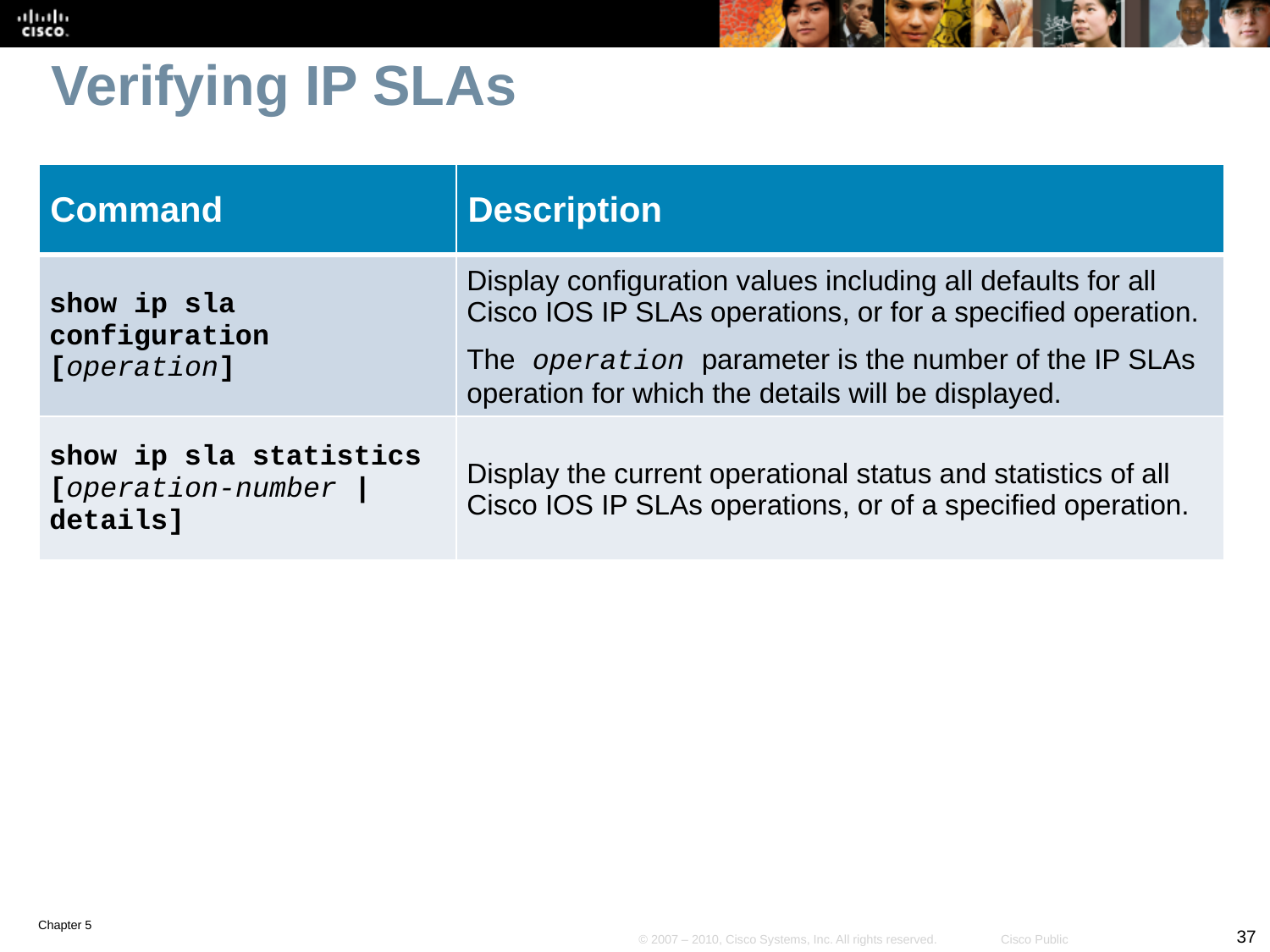

# Verifying IP SLAs
| Command | Description |
| --- | --- |
| show ip sla configuration [operation] | Display configuration values including all defaults for all Cisco IOS IP SLAs operations, or for a specified operation. The operation parameter is the number of the IP SLAs operation for which the details will be displayed. |
| show ip sla statistics [operation-number | details] | Display the current operational status and statistics of all Cisco IOS IP SLAs operations, or of a specified operation. |